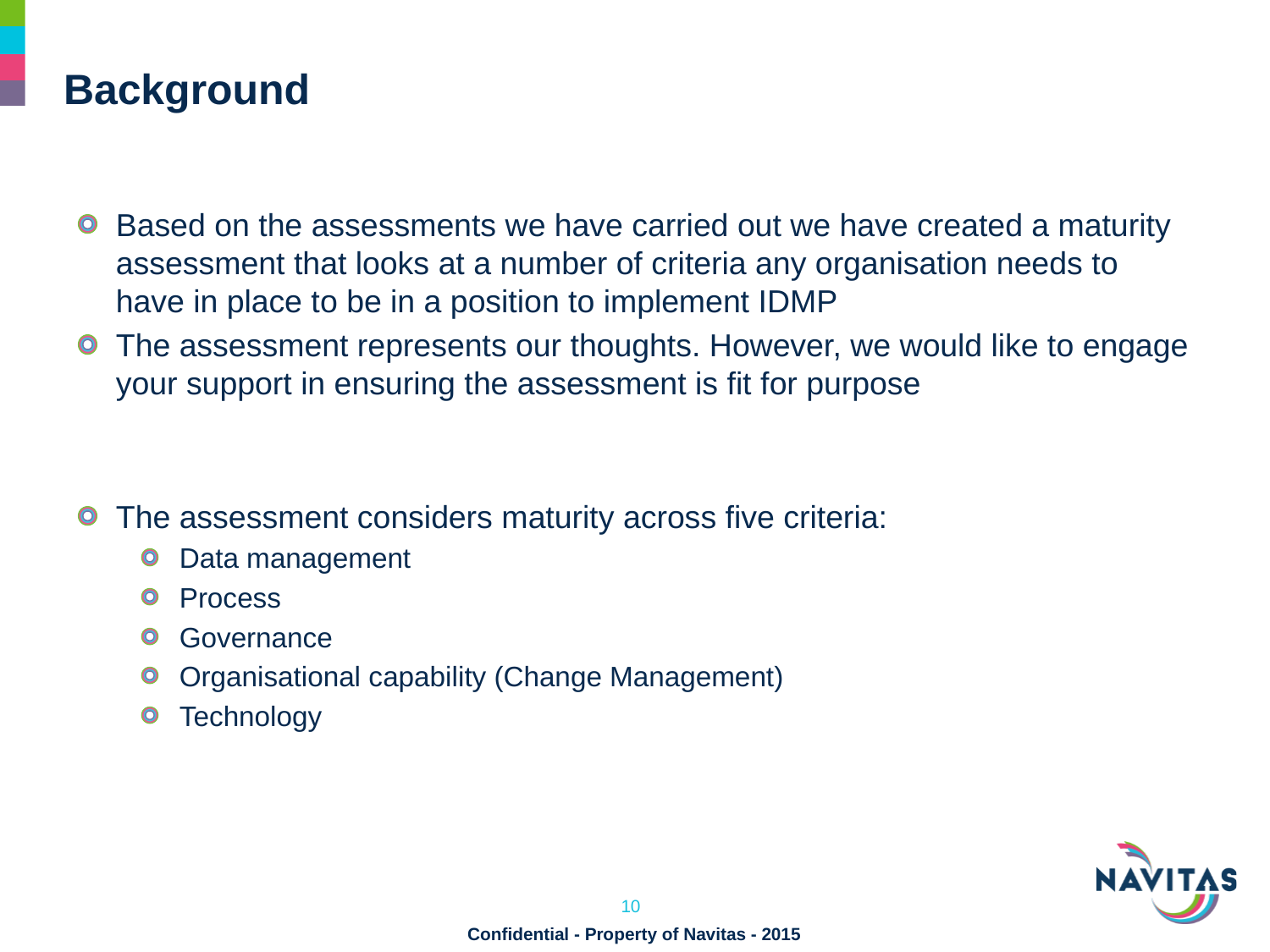

# Background
Based on the assessments we have carried out we have created a maturity assessment that looks at a number of criteria any organisation needs to have in place to be in a position to implement IDMP
The assessment represents our thoughts. However, we would like to engage your support in ensuring the assessment is fit for purpose

The assessment considers maturity across five criteria:
Data management
Process
Governance
Organisational capability (Change Management)
Technology